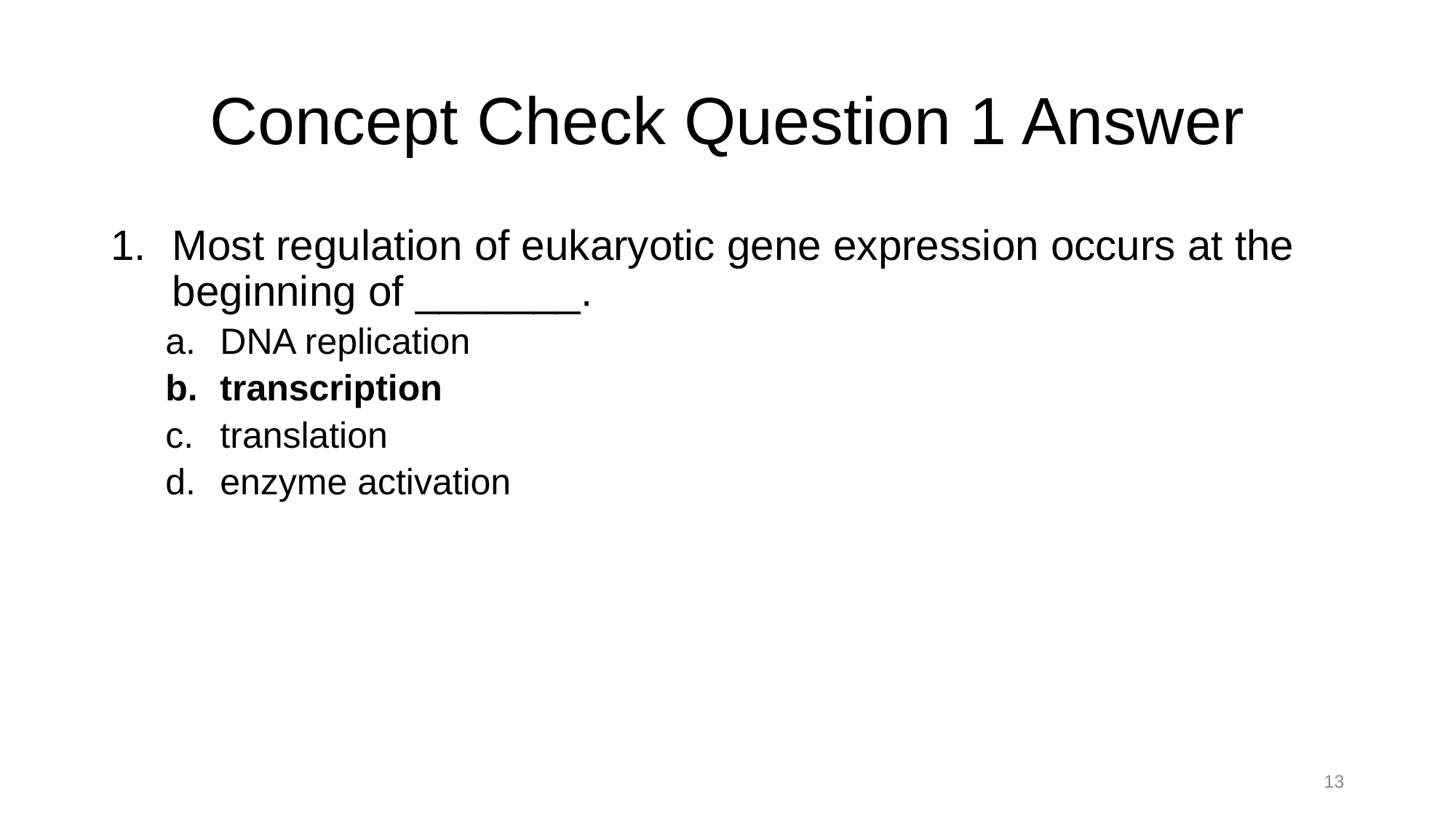

# Concept Check Question 1 Answer
Most regulation of eukaryotic gene expression occurs at the beginning of _______.
DNA replication
transcription
translation
enzyme activation

13